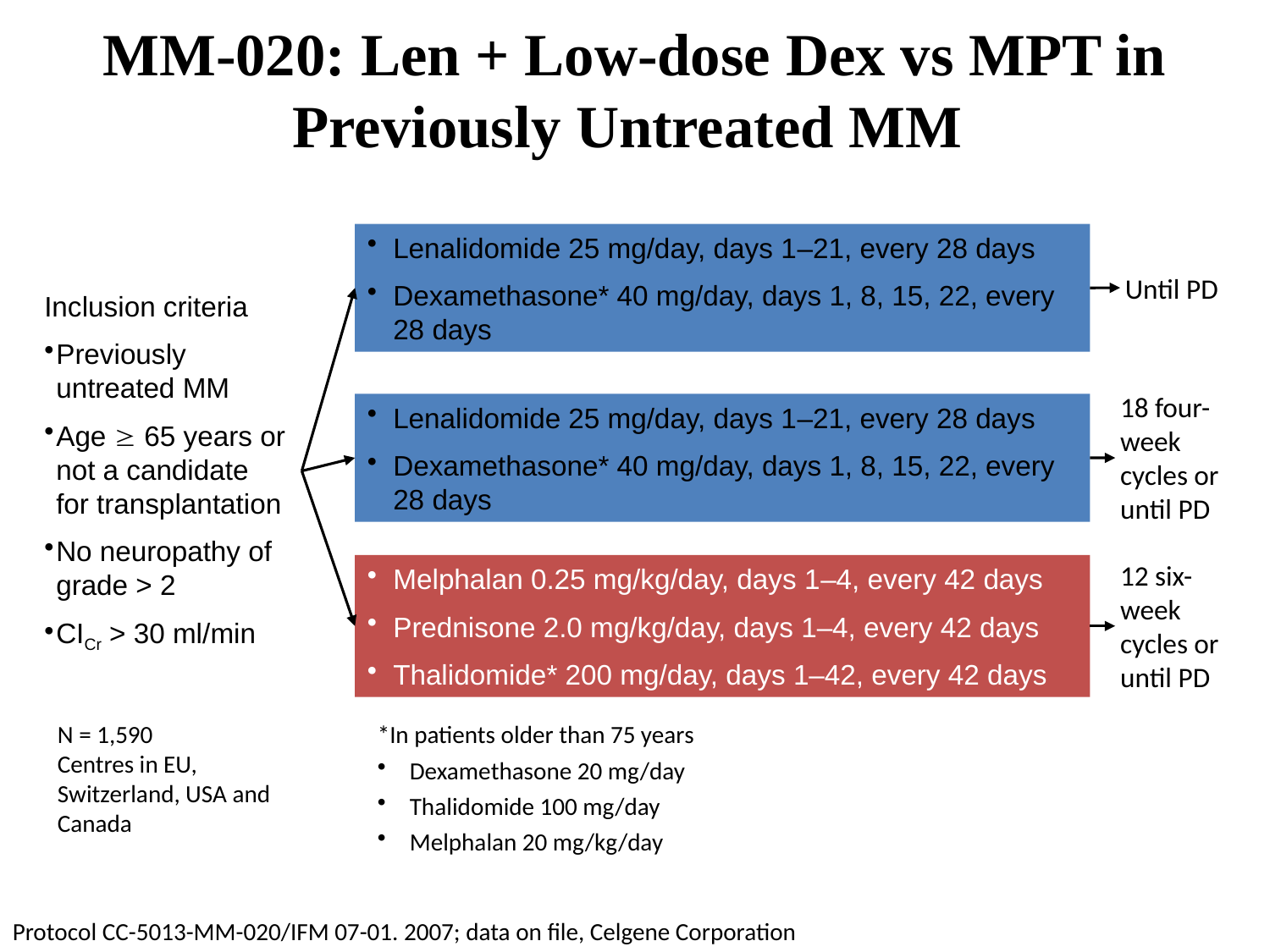

# MM-020: Len + Low-dose Dex vs MPT in Previously Untreated MM
Lenalidomide 25 mg/day, days 1–21, every 28 days
Dexamethasone* 40 mg/day, days 1, 8, 15, 22, every 28 days
Until PD
Inclusion criteria
Previously untreated MM
Age ≥ 65 years or not a candidate for transplantation
No neuropathy of grade > 2
CICr > 30 ml/min
18 four-week cycles or until PD
Lenalidomide 25 mg/day, days 1–21, every 28 days
Dexamethasone* 40 mg/day, days 1, 8, 15, 22, every 28 days
Melphalan 0.25 mg/kg/day, days 1–4, every 42 days
Prednisone 2.0 mg/kg/day, days 1–4, every 42 days
Thalidomide* 200 mg/day, days 1–42, every 42 days
12 six-week cycles or until PD
N = 1,590
Centres in EU, Switzerland, USA and Canada
*In patients older than 75 years
Dexamethasone 20 mg/day
Thalidomide 100 mg/day
Melphalan 20 mg/kg/day
Protocol CC-5013-MM-020/IFM 07-01. 2007; data on file, Celgene Corporation